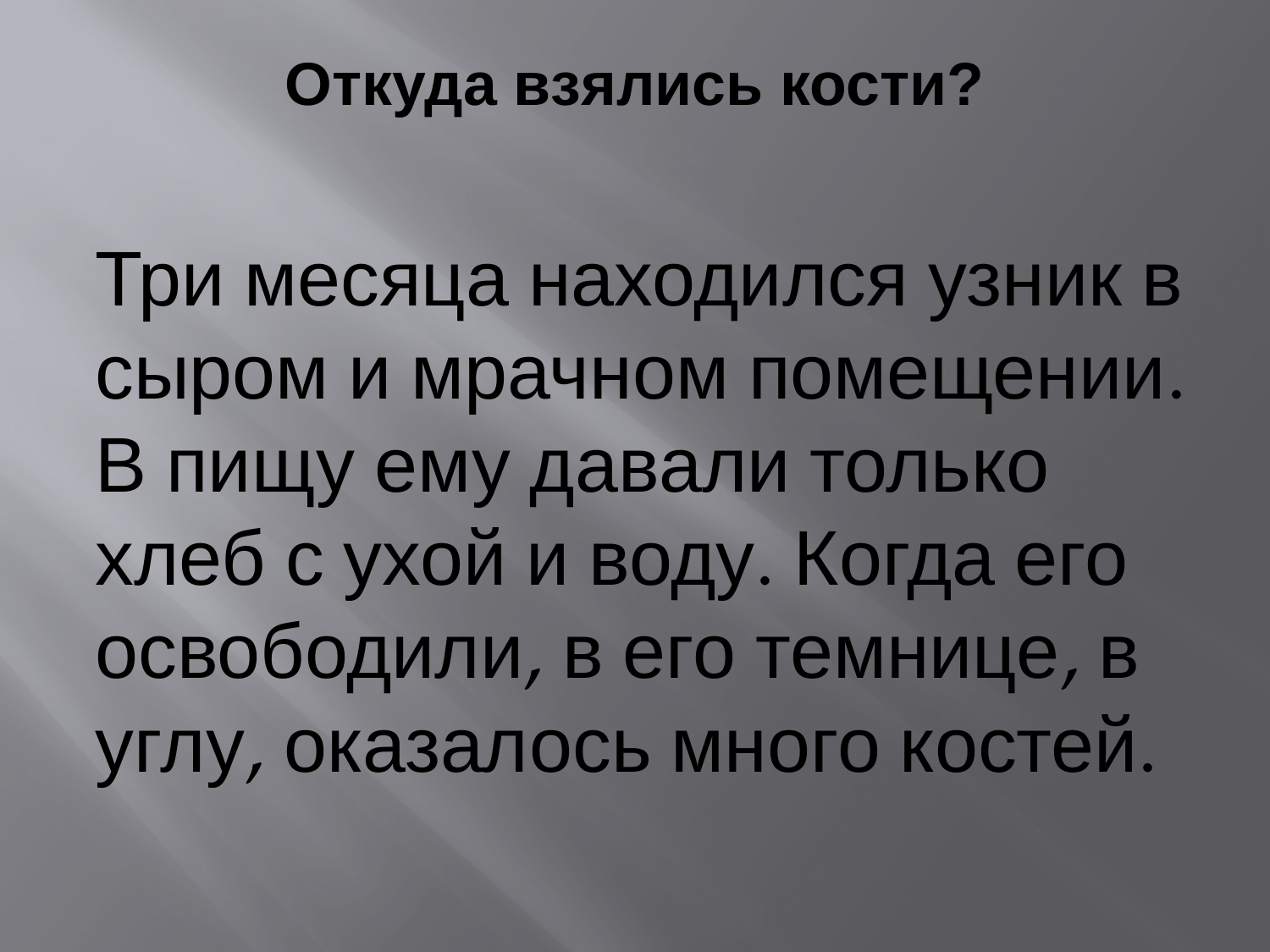

# Откуда взялись кости?
Три месяца находился узник в сыром и мрачном помещении. В пищу ему давали только хлеб с ухой и воду. Когда его освободили, в его темнице, в углу, оказалось много костей.